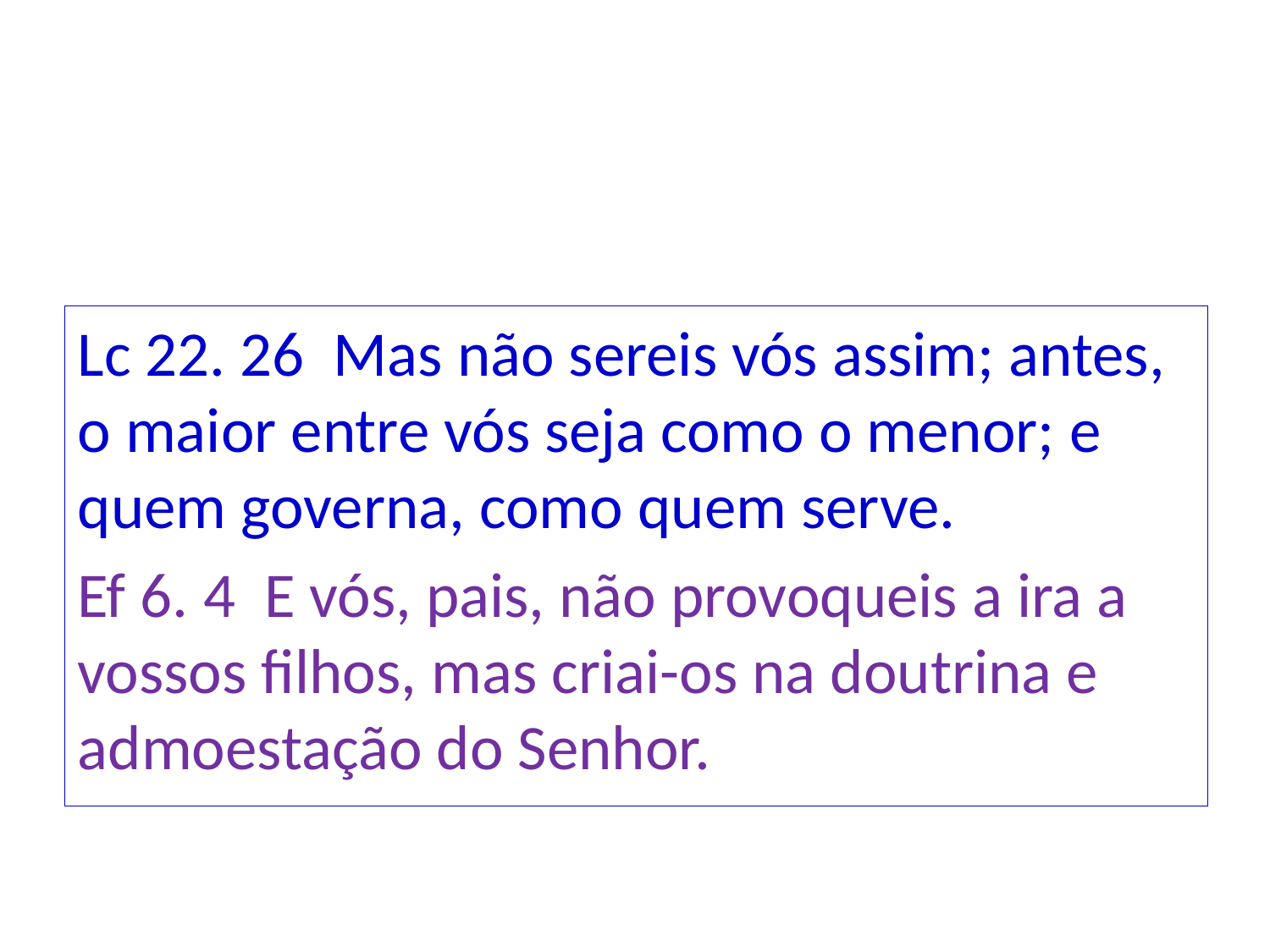

Lc 22. 26  Mas não sereis vós assim; antes, o maior entre vós seja como o menor; e quem governa, como quem serve.
Ef 6. 4  E vós, pais, não provoqueis a ira a vossos filhos, mas criai-os na doutrina e admoestação do Senhor.